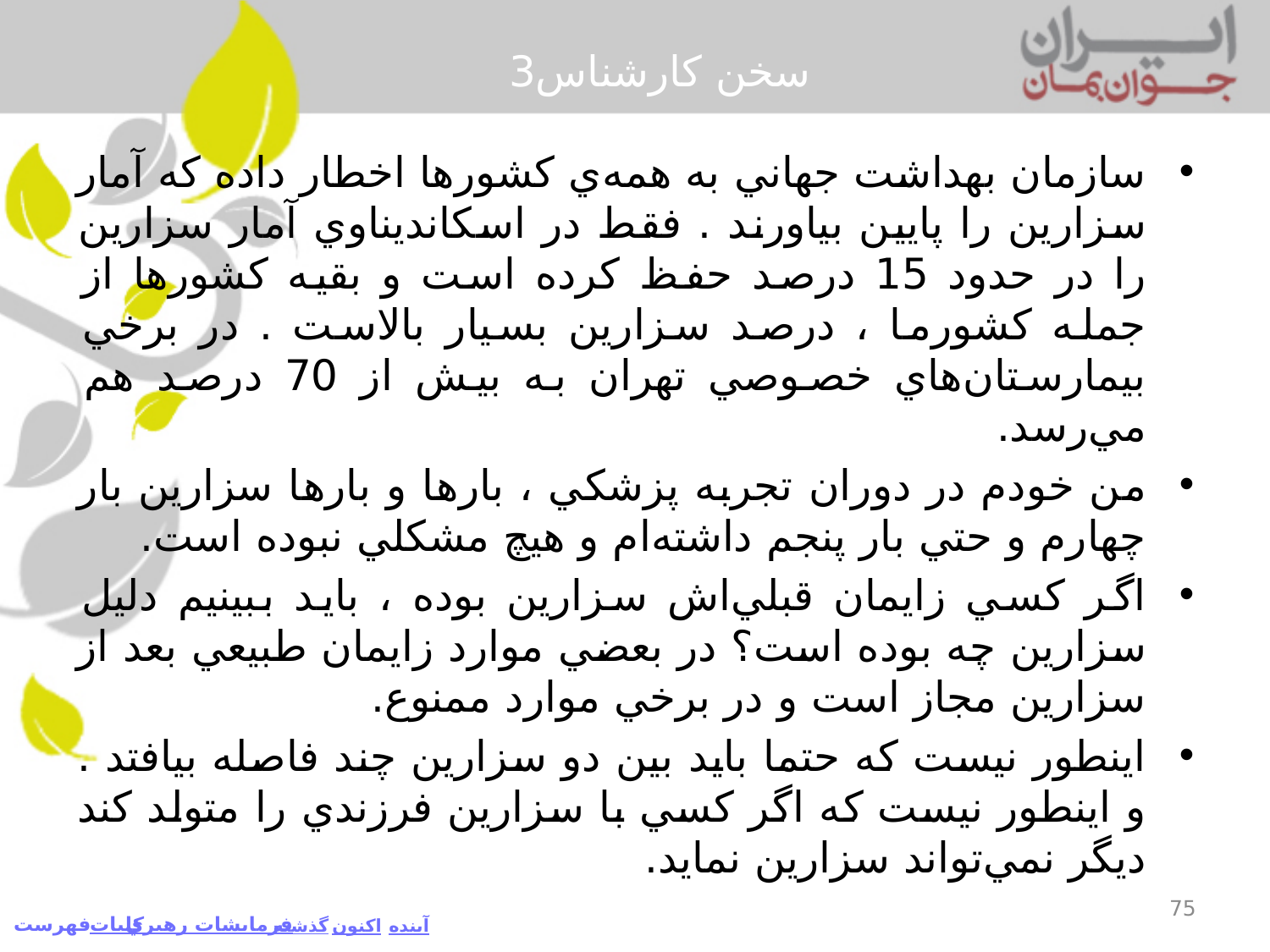

# سخن كارشناس3
سازمان بهداشت جهاني به همه‌ي كشورها اخطار داده كه آمار سزارين را پايين بياورند . فقط در اسكانديناوي آمار سزارين را در حدود 15 درصد حفظ كرده است و بقيه كشورها از جمله كشورما ، درصد سزارين بسيار بالاست . در برخي بيمارستان‌هاي خصوصي تهران به بيش از 70 درصد هم مي‌رسد.
من خودم در دوران تجربه پزشكي ، بارها و بارها سزارين بار چهارم و حتي بار پنجم داشته‌ام و هيچ مشكلي نبوده است.
اگر كسي زايمان قبلي‌اش سزارين بوده ، بايد ببينيم دليل سزارين چه بوده است؟ در بعضي موارد زايمان طبيعي بعد از سزارين مجاز است و در برخي موارد ممنوع.
اينطور نيست كه حتما بايد بين دو سزارين چند فاصله بيافتد . و اينطور نيست كه اگر كسي با سزارين فرزندي را متولد كند ديگر نمي‌تواند سزارين نمايد.
75